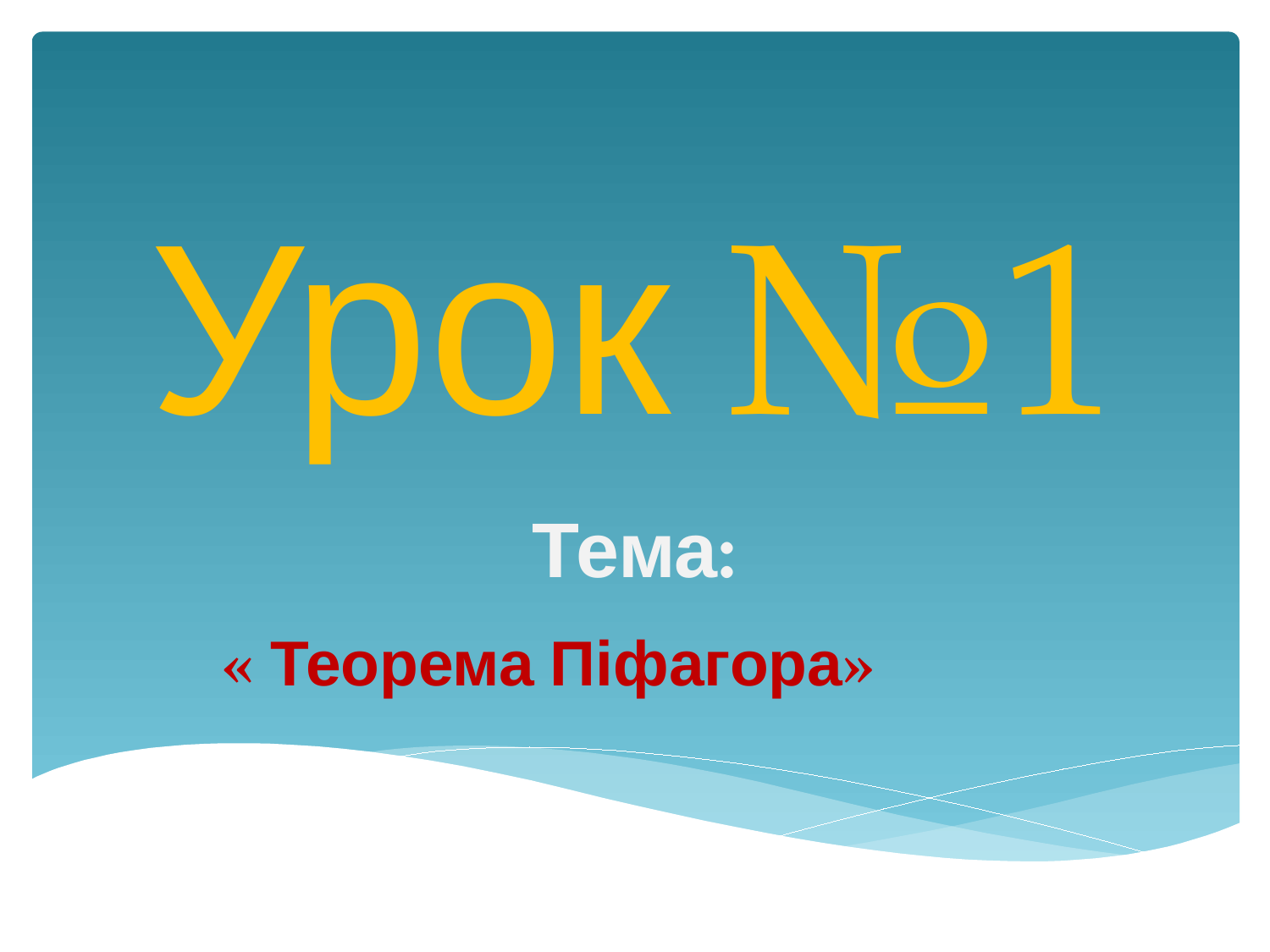

# Урок №1
Тема:
 « Теорема Піфагора»